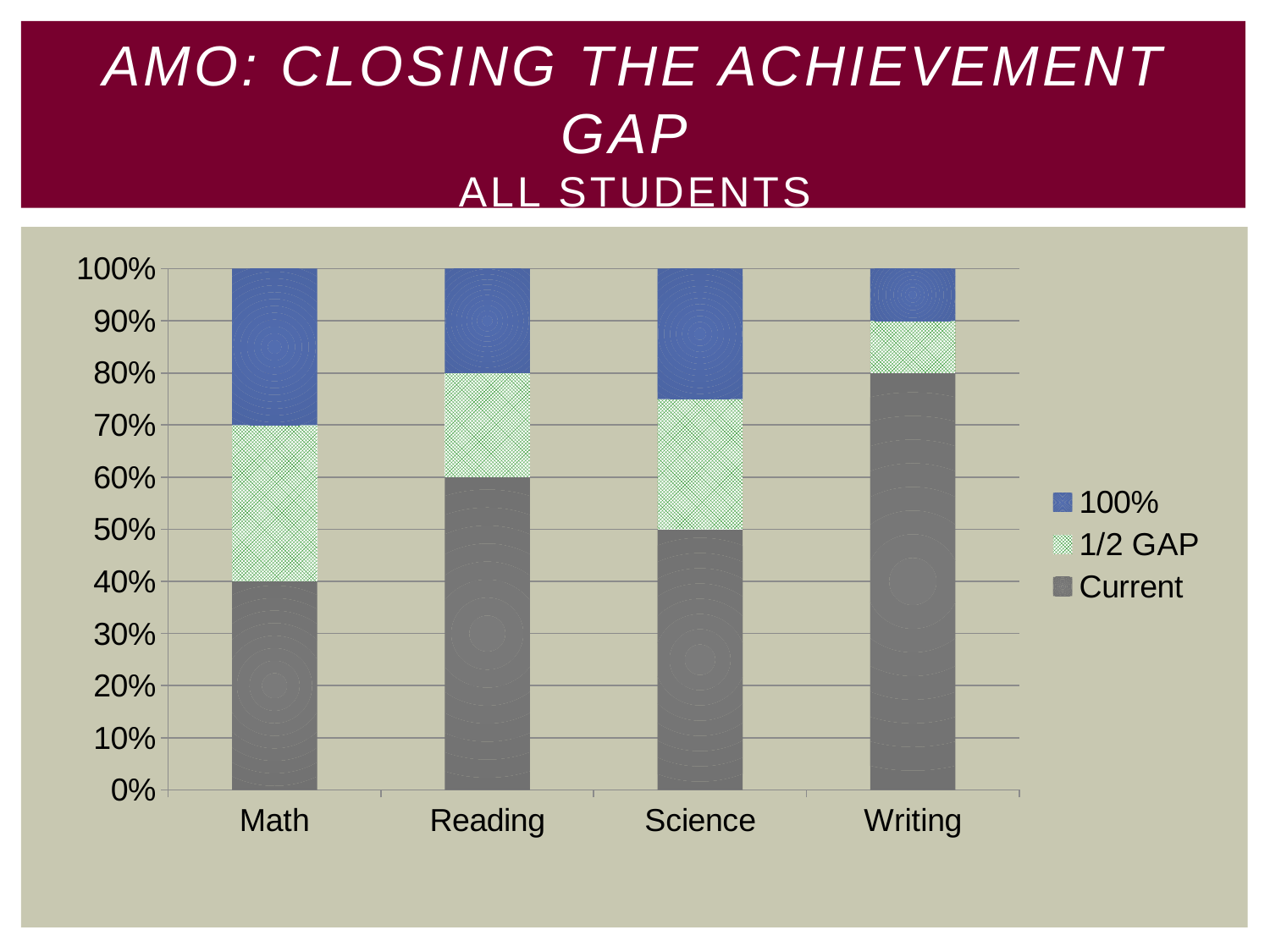

# AMO: Closing the achievement gap all students

### Chart

| Category | Current | 1/2 GAP | 100% |
|---|---|---|---|
| Math | 40.0 | 30.0 | 30.0 |
| Reading | 60.0 | 20.0 | 20.0 |
| Science | 50.0 | 25.0 | 25.0 |
| Writing | 80.0 | 10.0 | 10.0 |